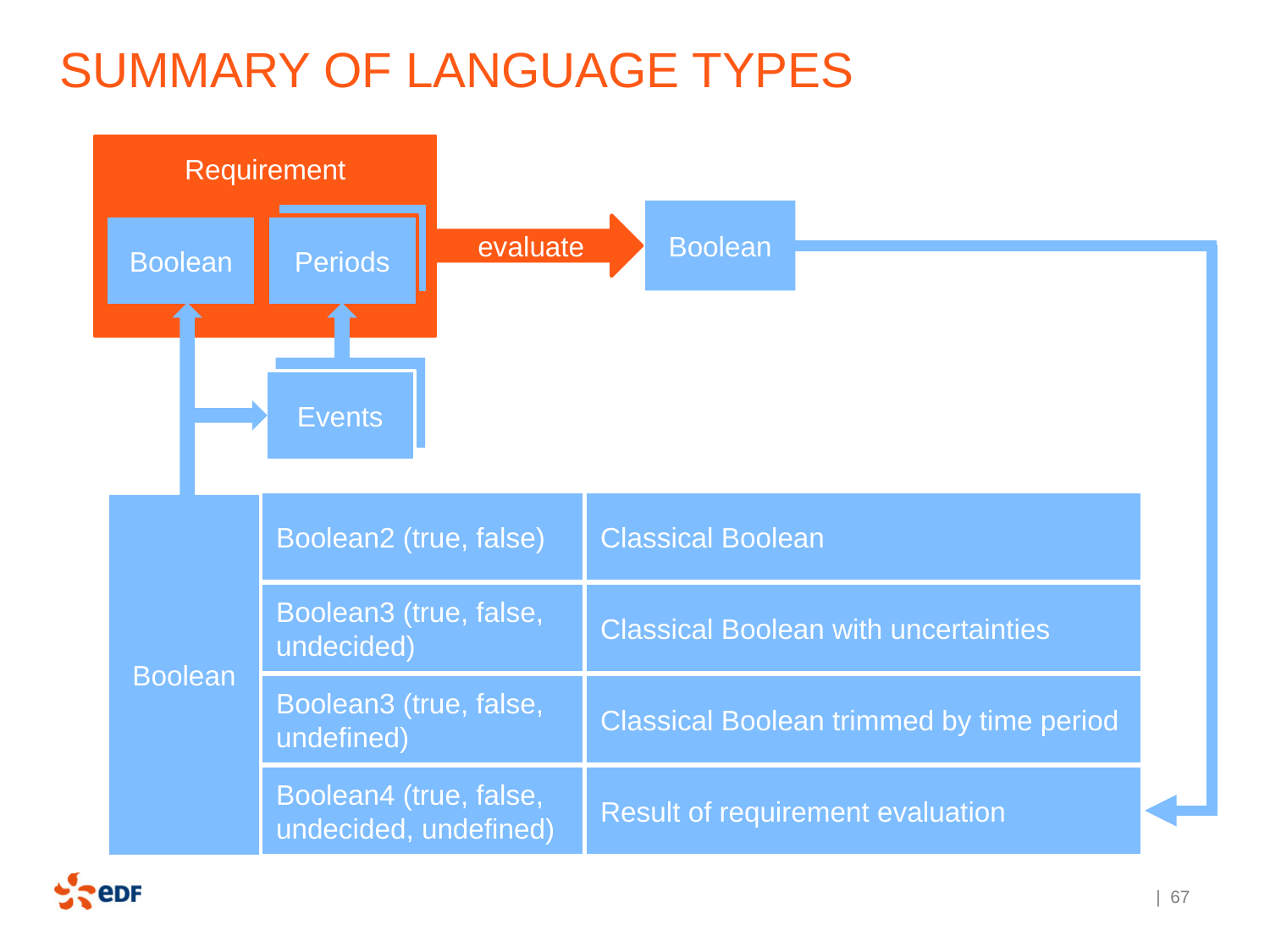

# Summary of language types
Requirement

Boolean
Periods
evaluate
Boolean
Periods

Events
Events

Classical Boolean
Boolean2 (true, false)
Boolean
Classical Boolean with uncertainties
Boolean3 (true, false, undecided)
Classical Boolean trimmed by time period
Boolean3 (true, false, undefined)
Boolean4 (true, false, undecided, undefined)
Result of requirement evaluation